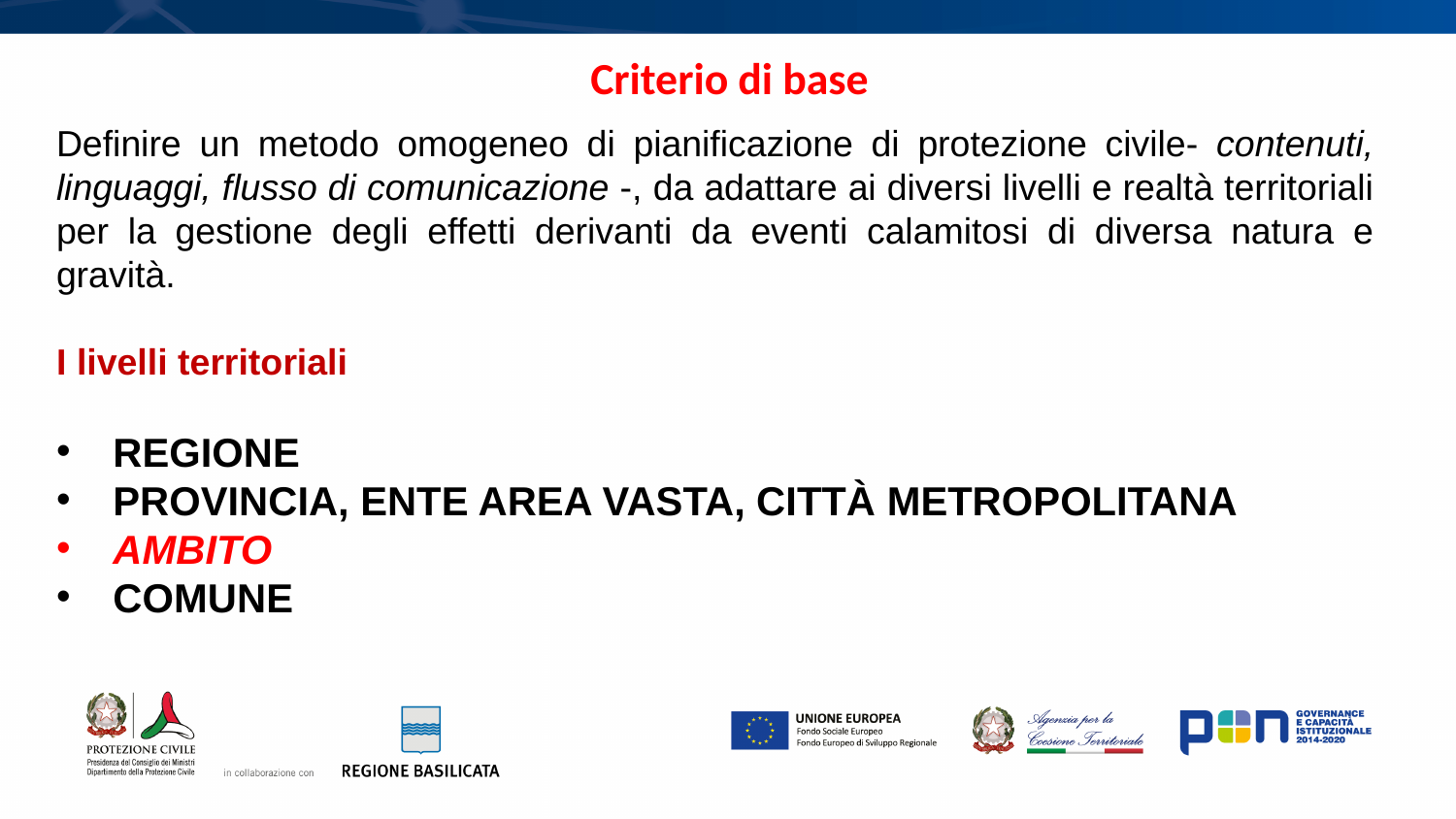

Criterio di base
Definire un metodo omogeneo di pianificazione di protezione civile- contenuti, linguaggi, flusso di comunicazione -, da adattare ai diversi livelli e realtà territoriali per la gestione degli effetti derivanti da eventi calamitosi di diversa natura e gravità.

I livelli territoriali

REGIONE
PROVINCIA, ENTE AREA VASTA, CITTÀ METROPOLITANA
AMBITO
COMUNE